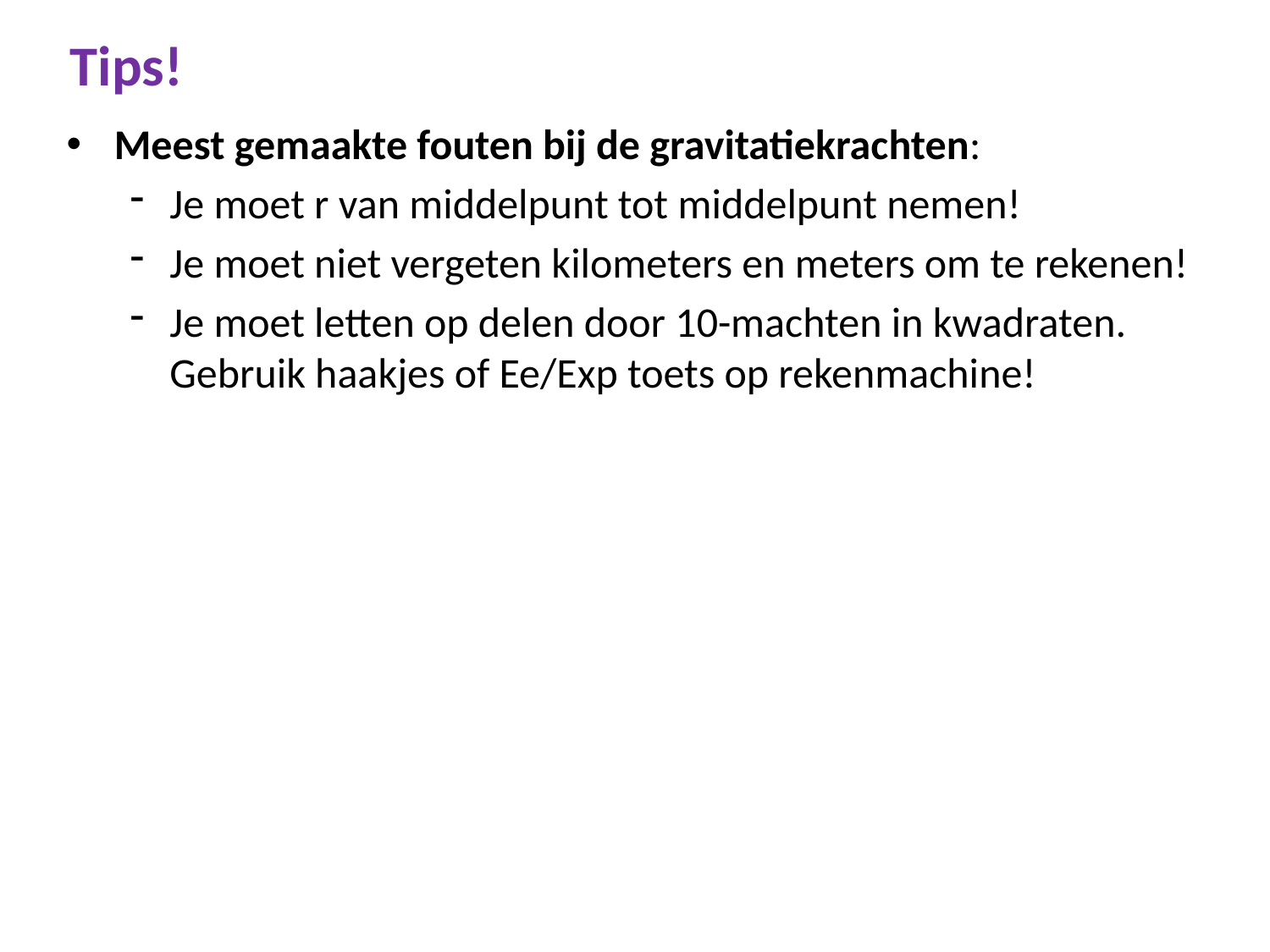

# Tips!
Meest gemaakte fouten bij de gravitatiekrachten:
Je moet r van middelpunt tot middelpunt nemen!
Je moet niet vergeten kilometers en meters om te rekenen!
Je moet letten op delen door 10-machten in kwadraten. Gebruik haakjes of Ee/Exp toets op rekenmachine!